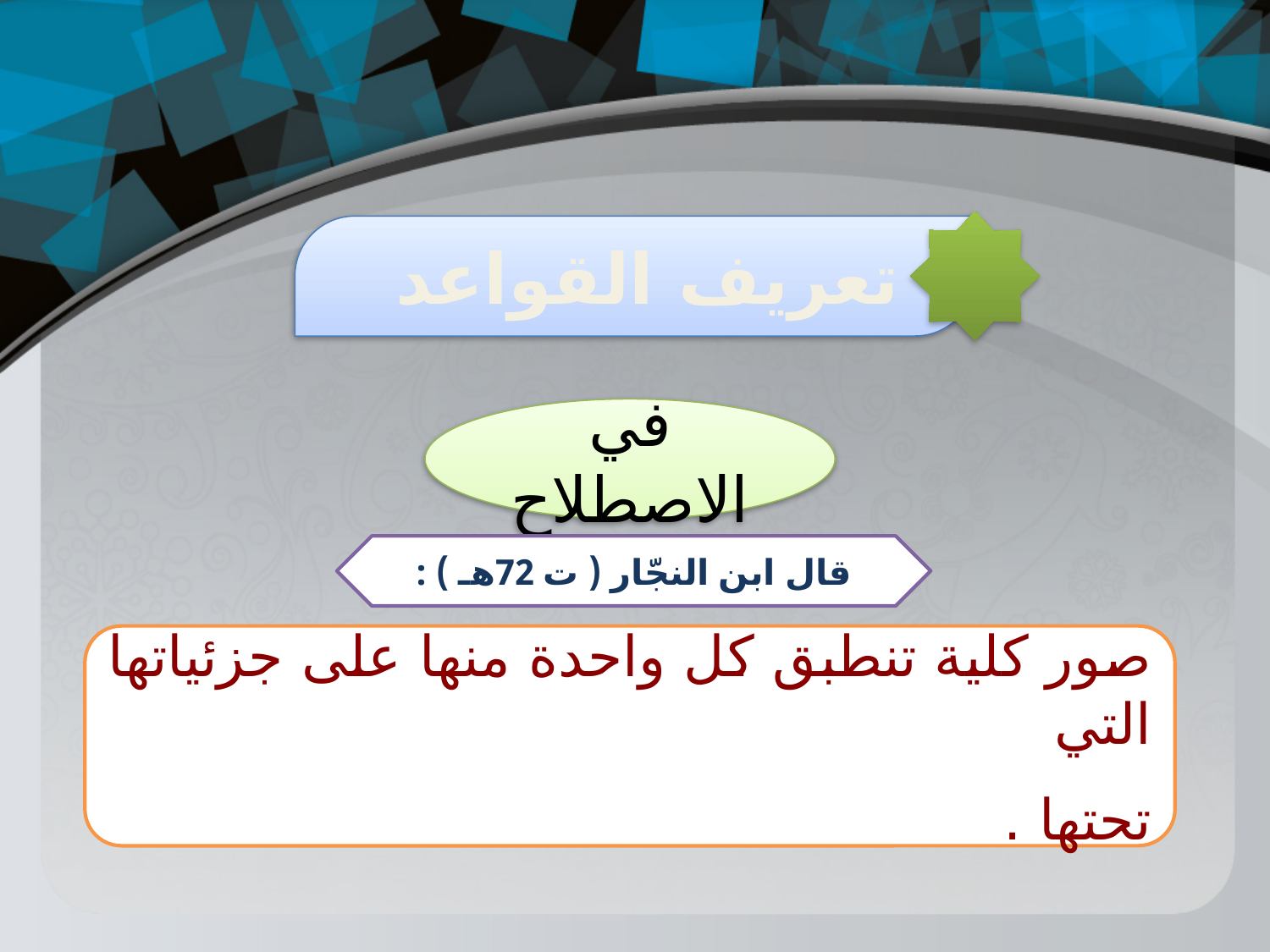

تعريف القواعد
في الاصطلاح
قال ابن النجّار ( ت 72هـ ) :
صور كلية تنطبق كل واحدة منها على جزئياتها التي
تحتها .